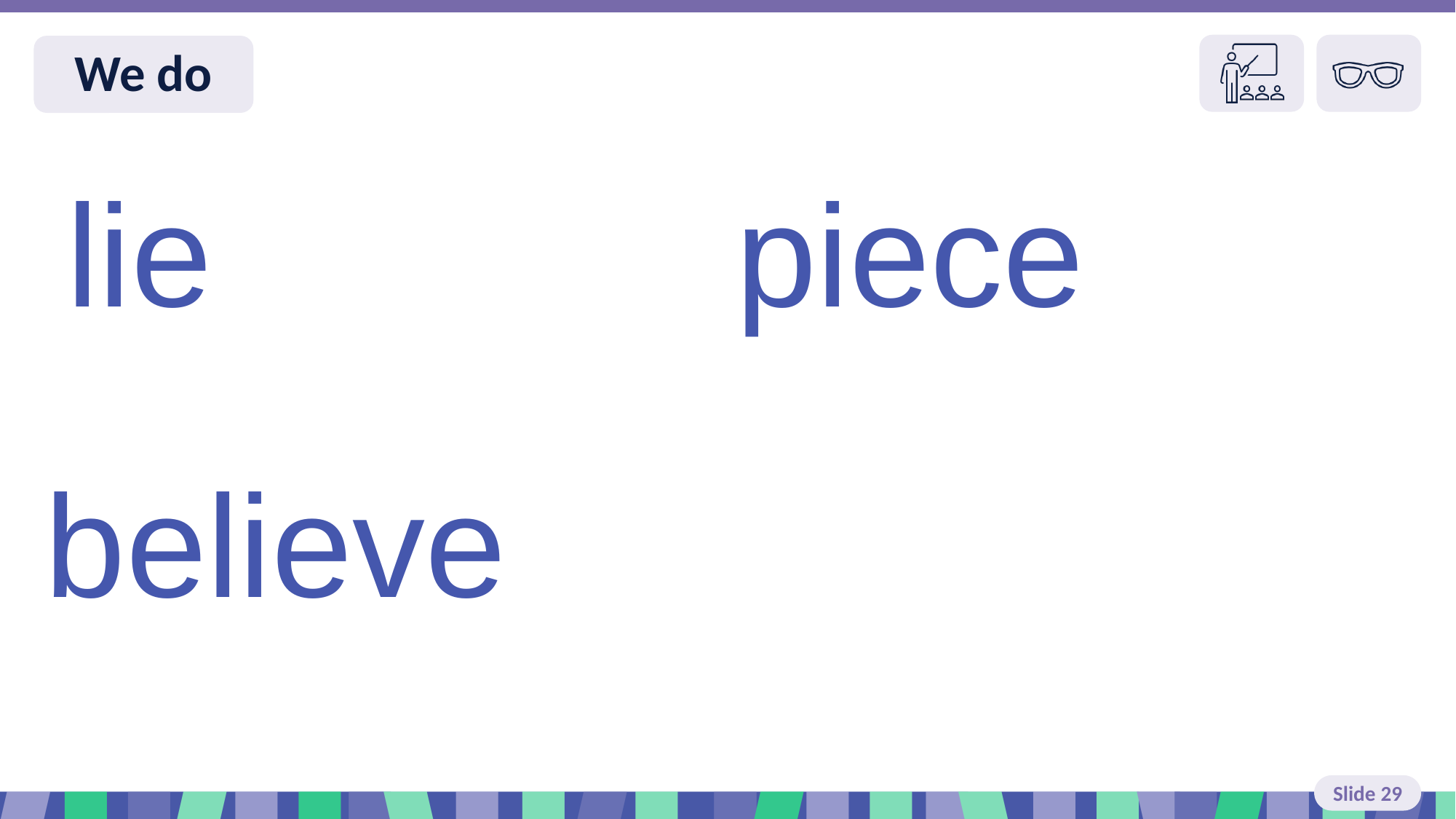

# Slide 29 We do
lie             piece
believe